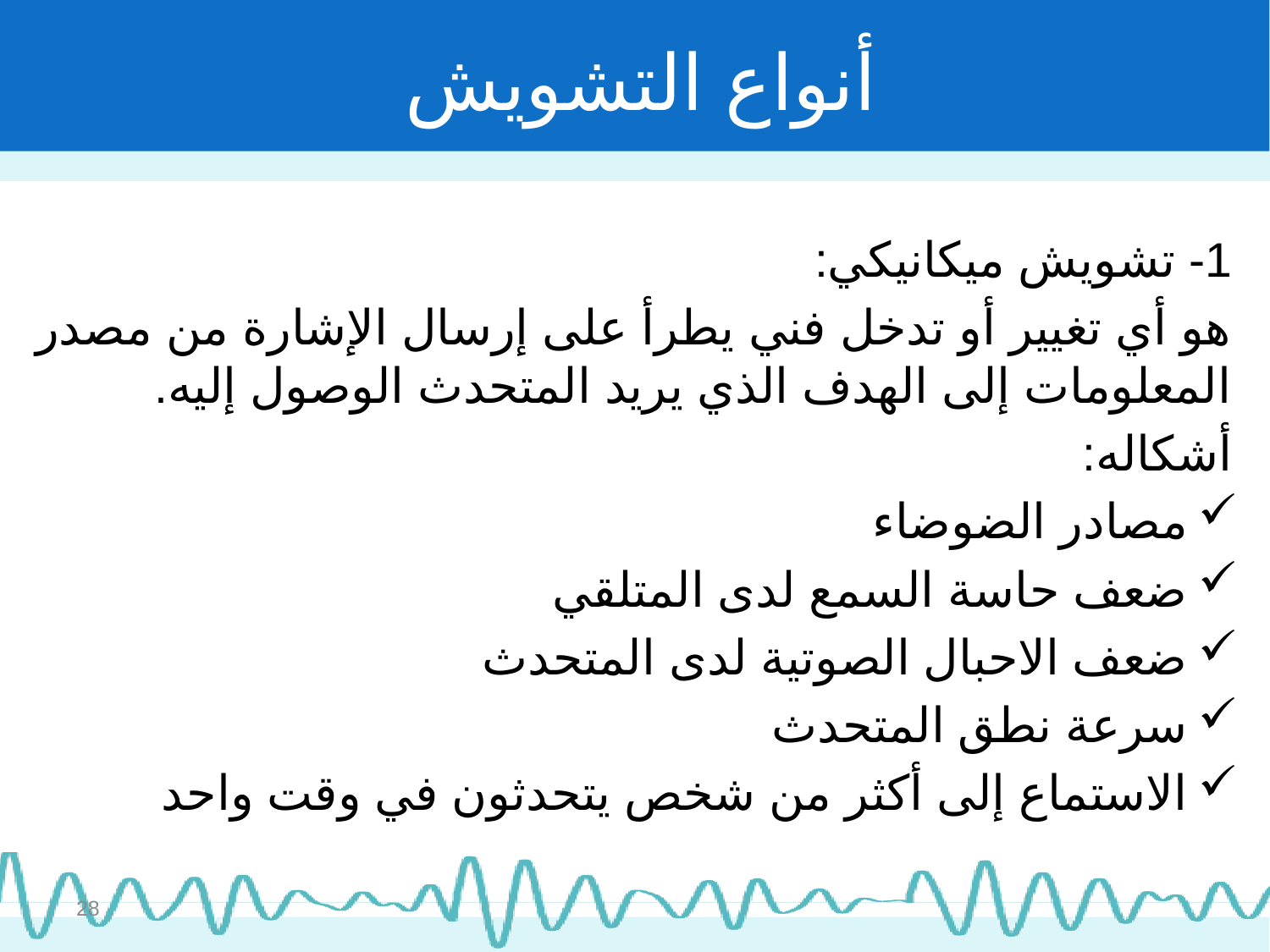

# أنواع التشويش
1- تشويش ميكانيكي:
هو أي تغيير أو تدخل فني يطرأ على إرسال الإشارة من مصدر المعلومات إلى الهدف الذي يريد المتحدث الوصول إليه.
أشكاله:
مصادر الضوضاء
ضعف حاسة السمع لدى المتلقي
ضعف الاحبال الصوتية لدى المتحدث
سرعة نطق المتحدث
الاستماع إلى أكثر من شخص يتحدثون في وقت واحد
28